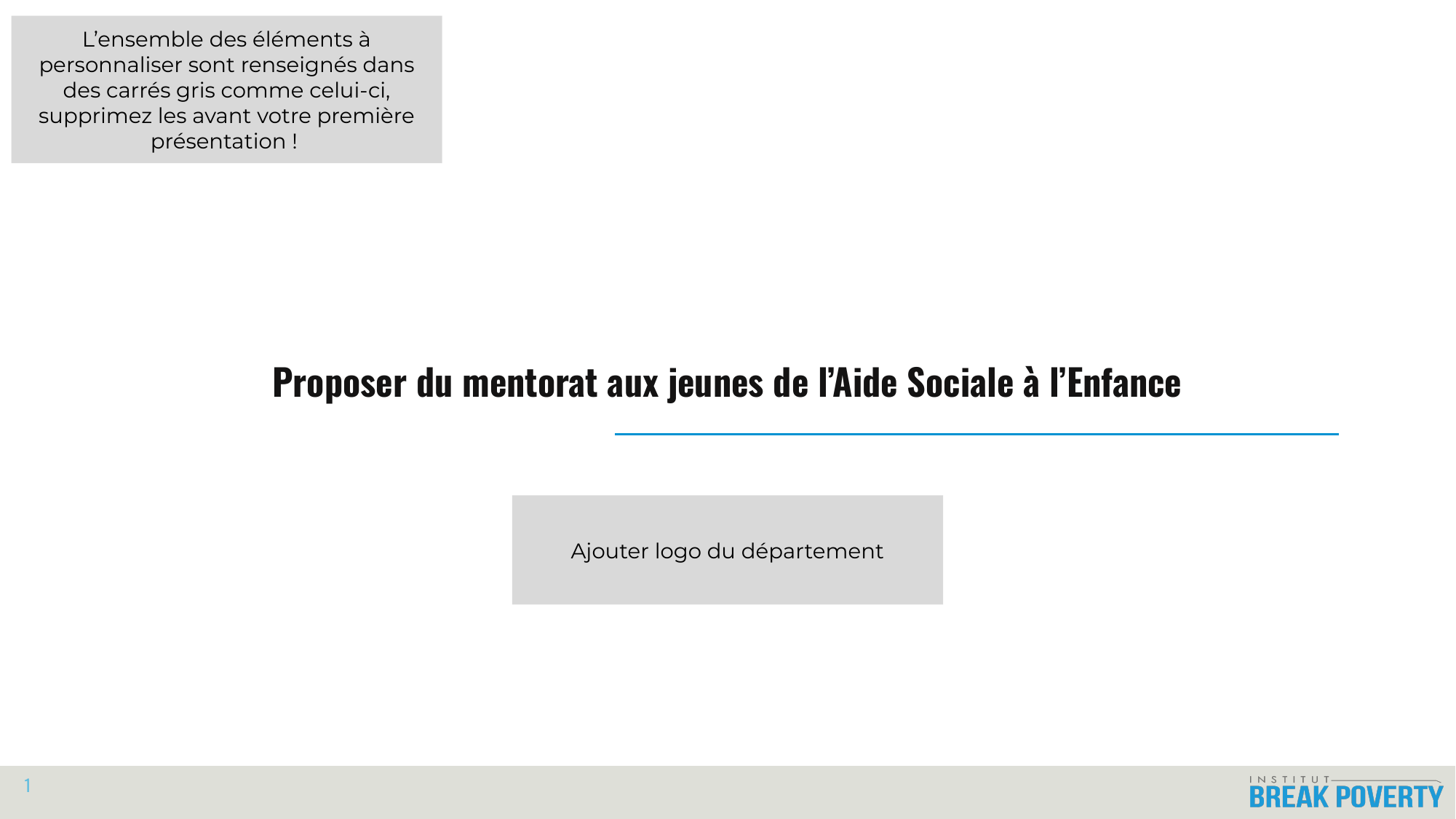

L’ensemble des éléments à personnaliser sont renseignés dans des carrés gris comme celui-ci, supprimez les avant votre première présentation !
# Proposer du mentorat aux jeunes de l’Aide Sociale à l’Enfance
Ajouter logo du département
1